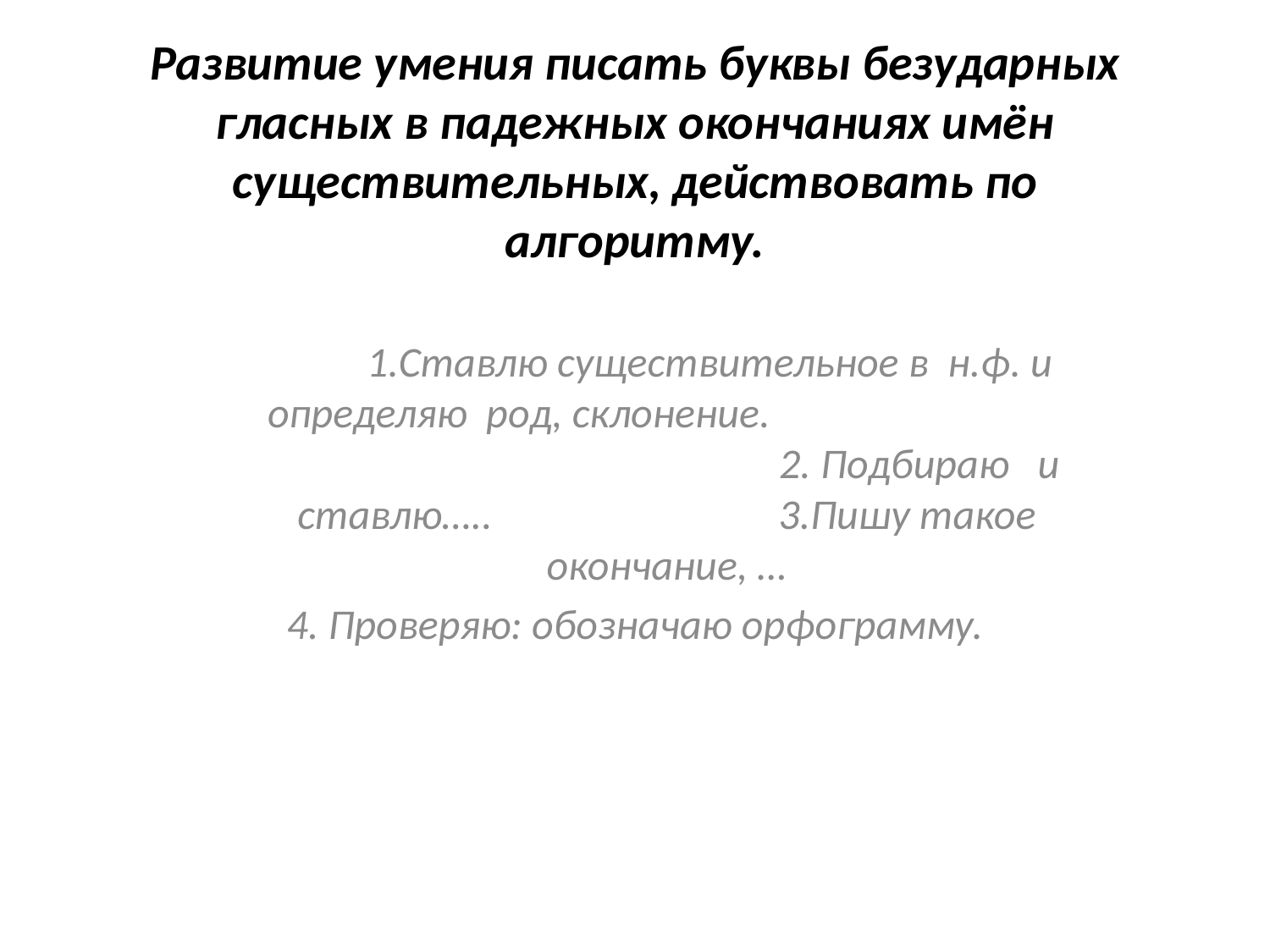

# Развитие умения писать буквы безударных гласных в падежных окончаниях имён существительных, действовать по алгоритму.
                                                                                                    1.Ставлю существительное в  н.ф. и определяю  род, склонение.                                                                                     2. Подбираю   и ставлю…..                              3.Пишу такое окончание, …
4. Проверяю: обозначаю орфограмму.